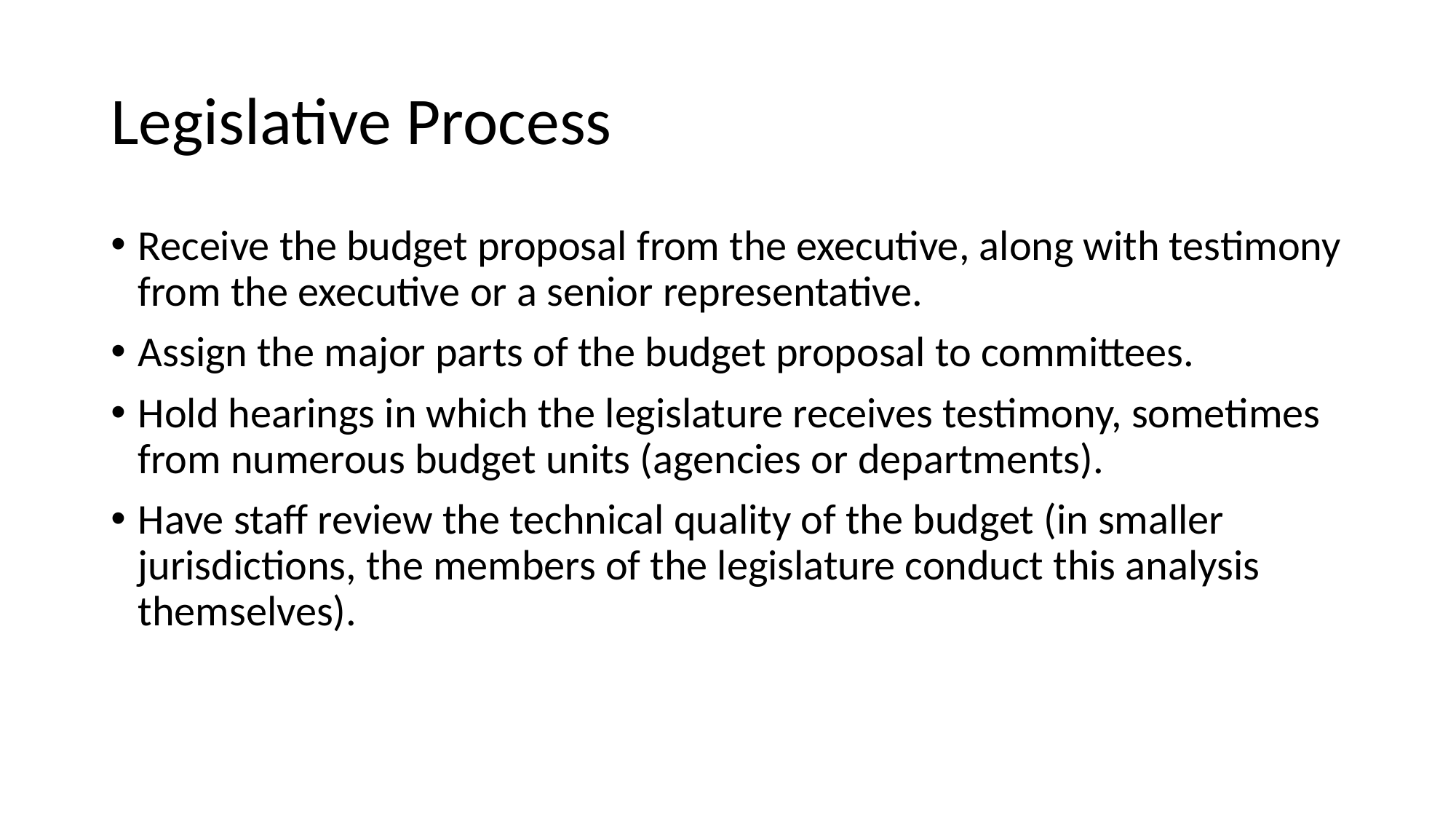

# Legislative Process
Receive the budget proposal from the executive, along with testimony from the executive or a senior representative.
Assign the major parts of the budget proposal to committees.
Hold hearings in which the legislature receives testimony, sometimes from numerous budget units (agencies or departments).
Have staff review the technical quality of the budget (in smaller jurisdictions, the members of the legislature conduct this analysis themselves).